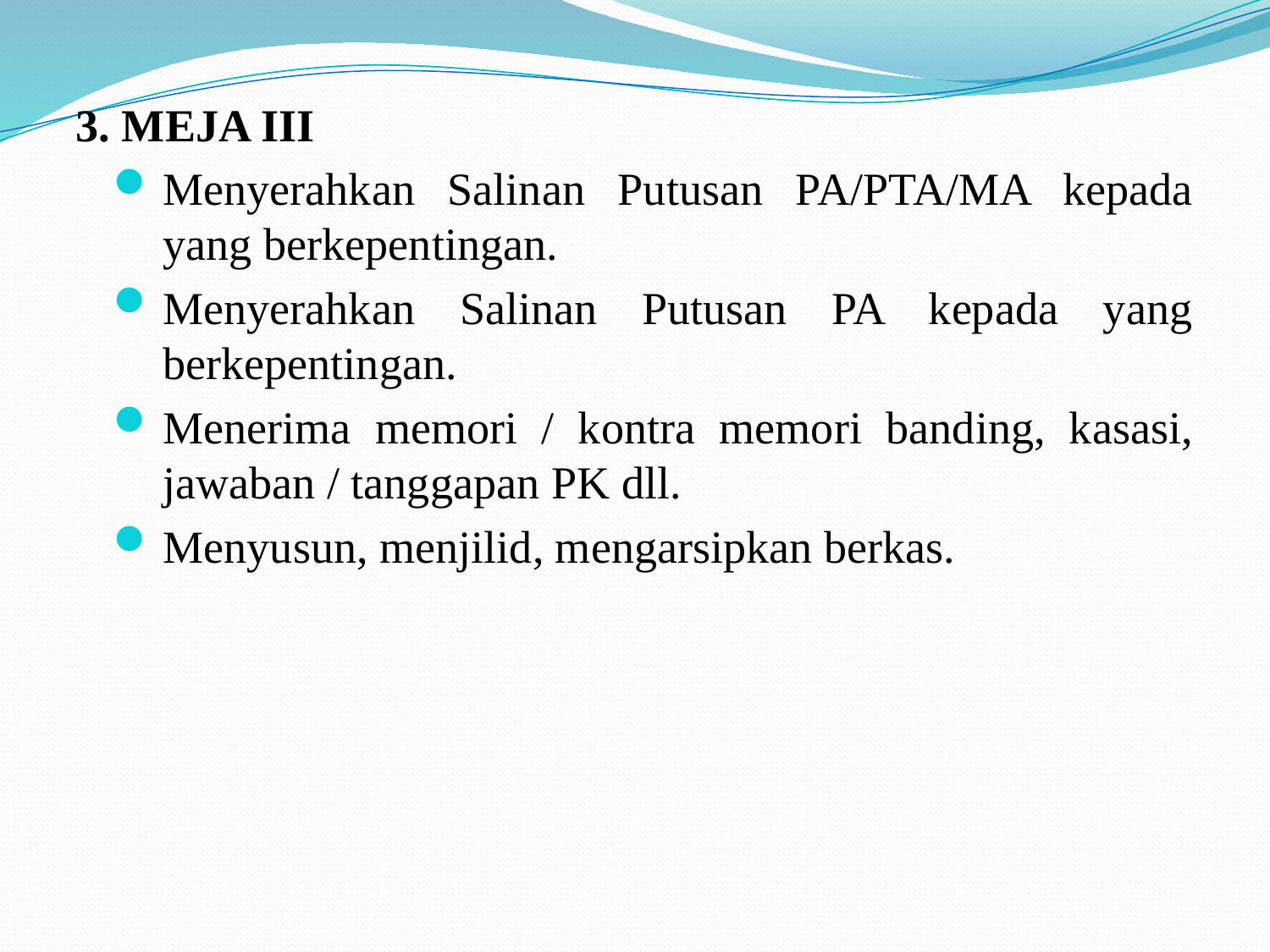

3. MEJA III
Menyerahkan Salinan Putusan PA/PTA/MA kepada yang berkepentingan.
Menyerahkan Salinan Putusan PA kepada yang berkepentingan.
Menerima memori / kontra memori banding, kasasi, jawaban / tanggapan PK dll.
Menyusun, menjilid, mengarsipkan berkas.